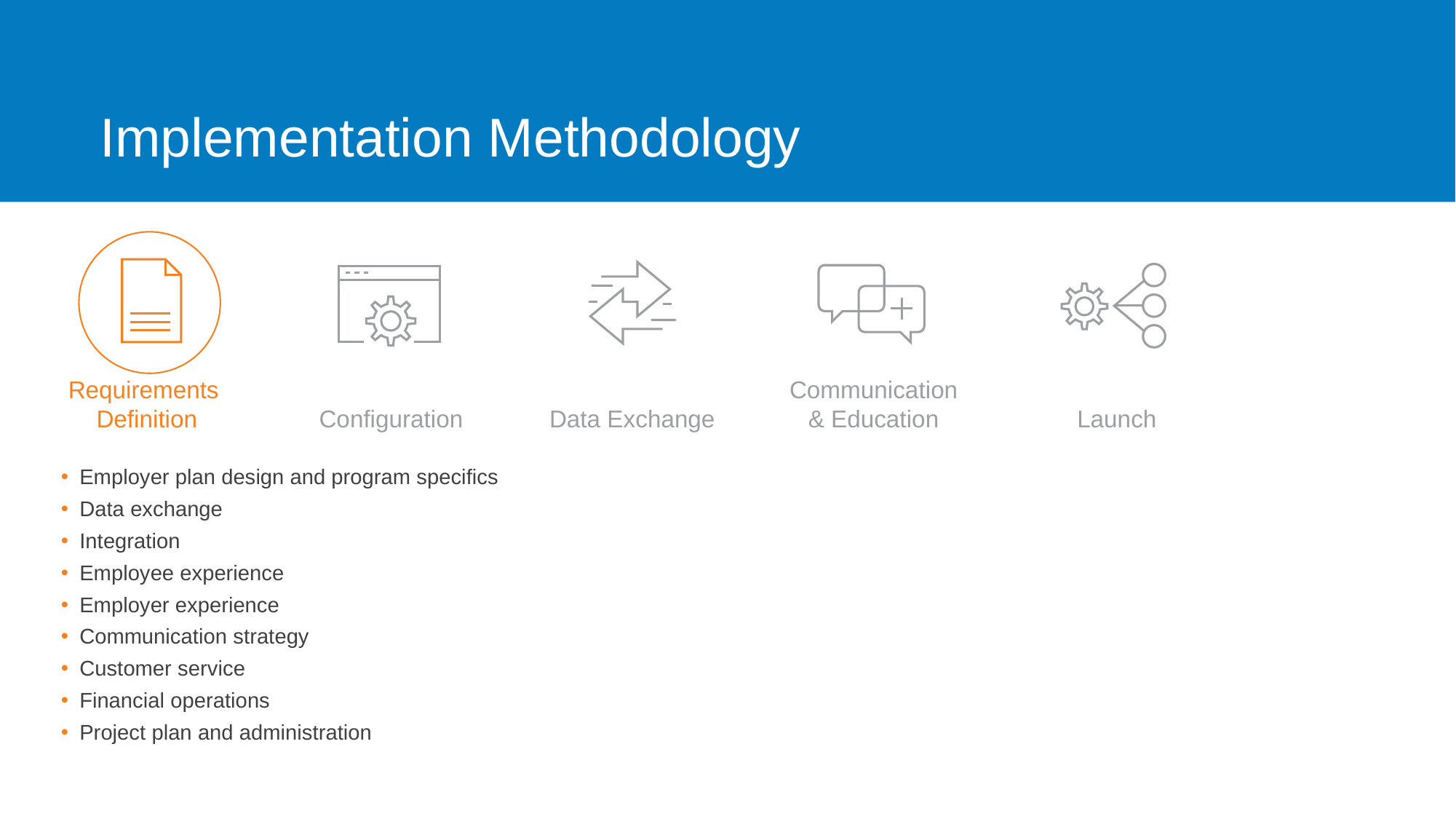

# Implementation Methodology

Requirements
Definition
Communication
& Education
Configuration
Data Exchange
Launch
Employer plan design and program specifics
Data exchange
Integration
Employee experience
Employer experience
Communication strategy
Customer service
Financial operations
Project plan and administration